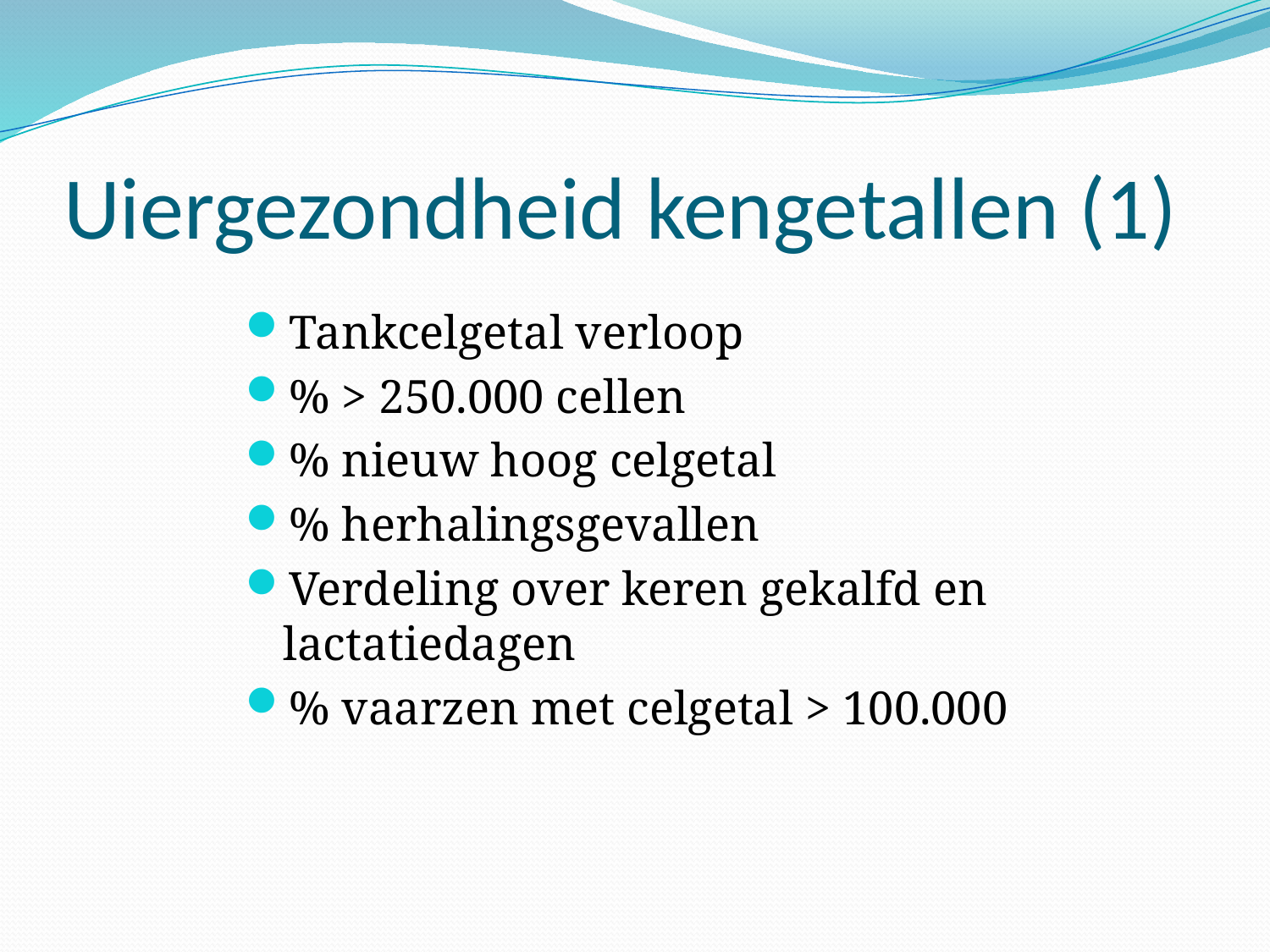

# Uiergezondheid kengetallen (1)
Tankcelgetal verloop
% > 250.000 cellen
% nieuw hoog celgetal
% herhalingsgevallen
Verdeling over keren gekalfd en lactatiedagen
% vaarzen met celgetal > 100.000